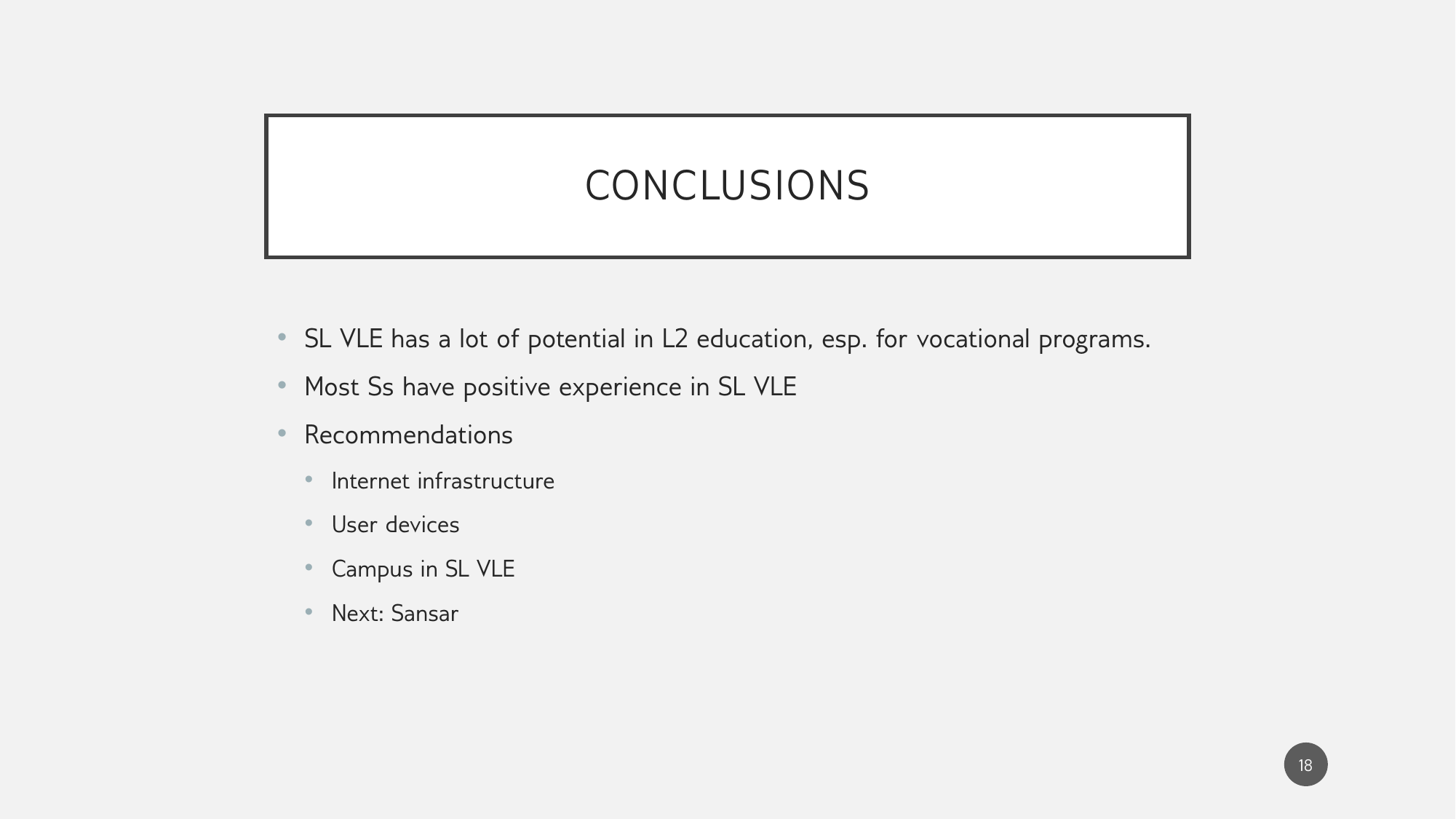

# Conclusions
SL VLE has a lot of potential in L2 education, esp. for vocational programs.
Most Ss have positive experience in SL VLE
Recommendations
Internet infrastructure
User devices
Campus in SL VLE
Next: Sansar

18